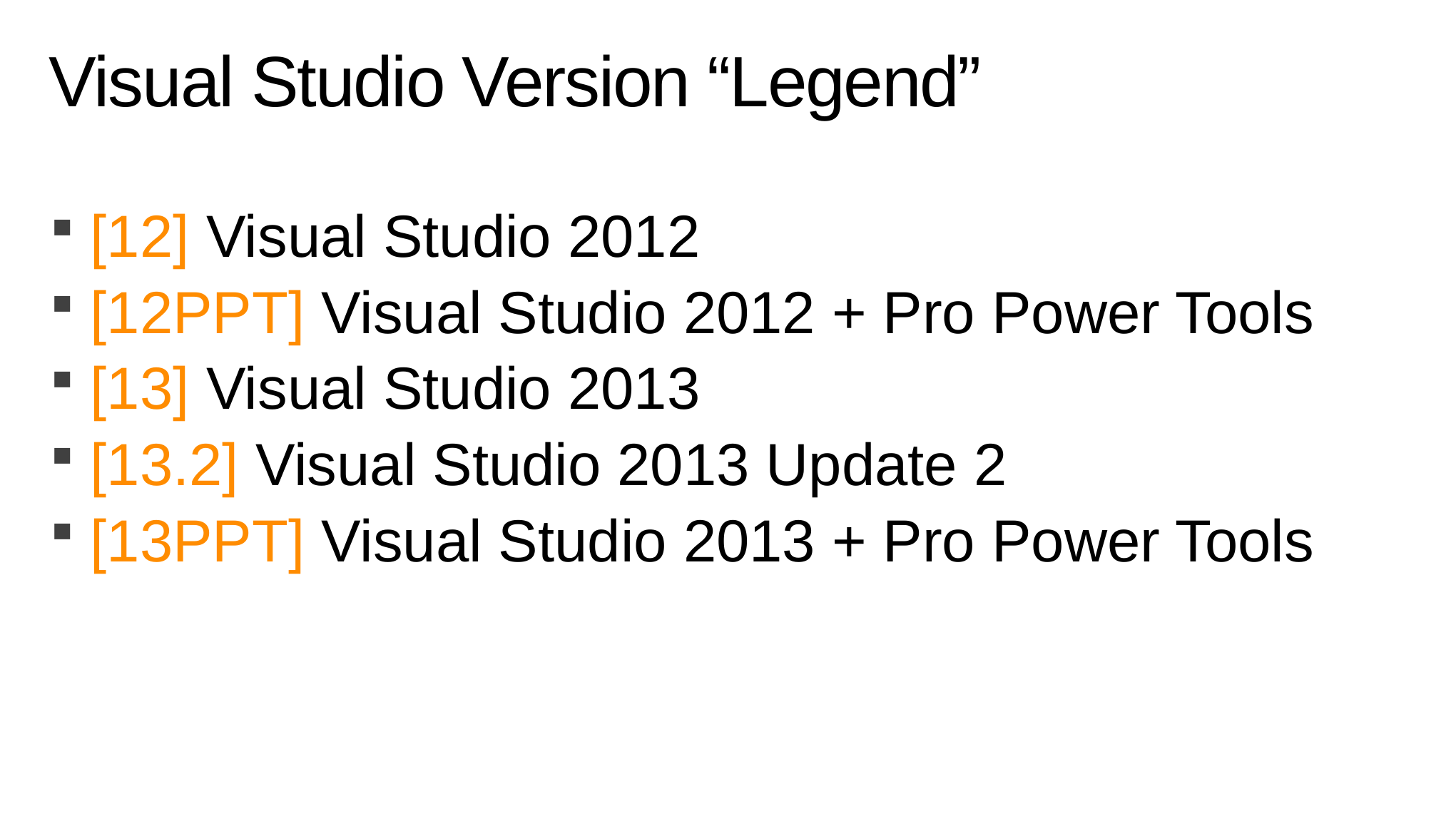

# Visual Studio Version “Legend”
[12] Visual Studio 2012
[12PPT] Visual Studio 2012 + Pro Power Tools
[13] Visual Studio 2013
[13.2] Visual Studio 2013 Update 2
[13PPT] Visual Studio 2013 + Pro Power Tools